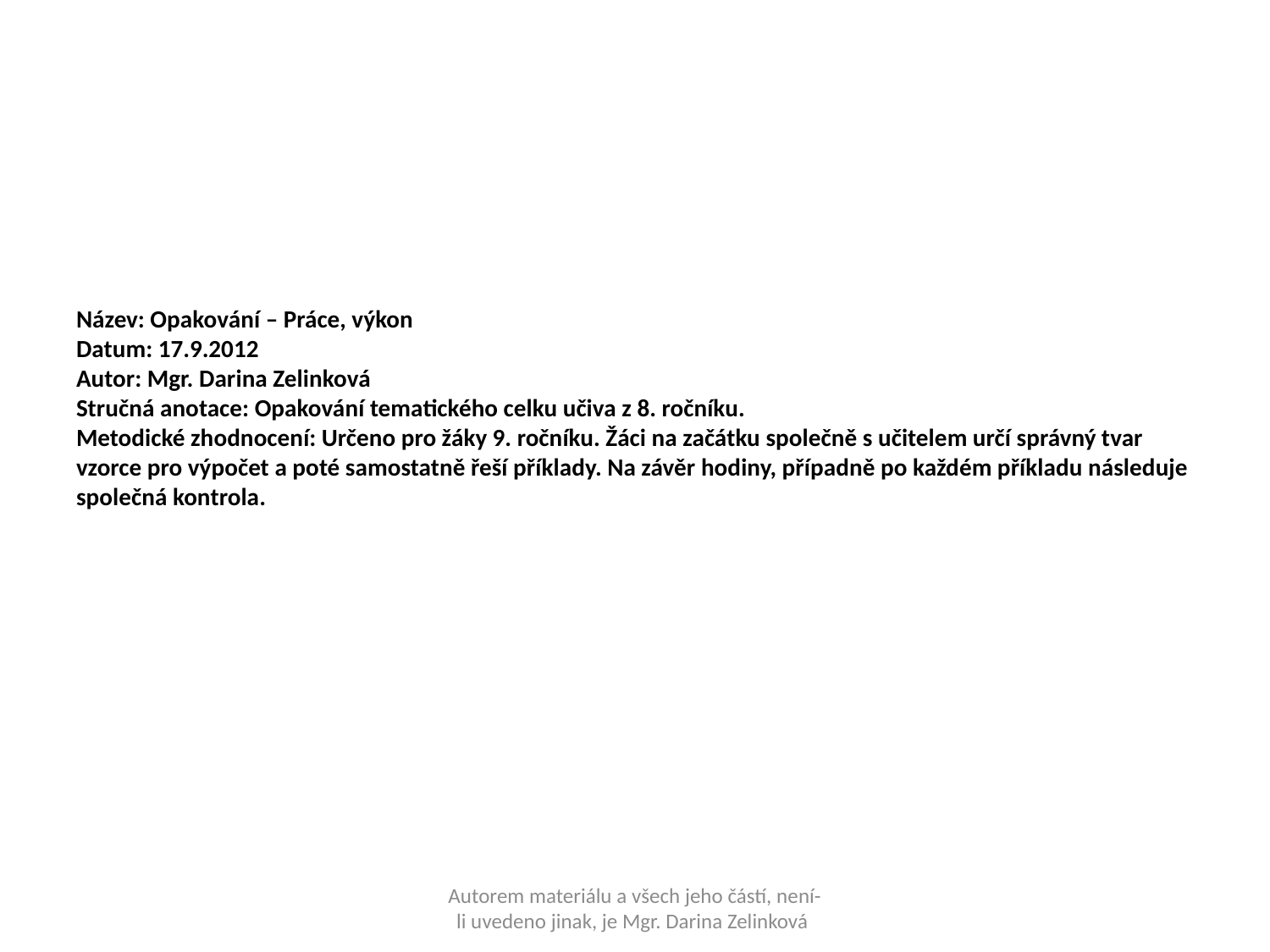

# Název: Opakování – Práce, výkon Datum: 17.9.2012 Autor: Mgr. Darina Zelinková Stručná anotace: Opakování tematického celku učiva z 8. ročníku. Metodické zhodnocení: Určeno pro žáky 9. ročníku. Žáci na začátku společně s učitelem určí správný tvar vzorce pro výpočet a poté samostatně řeší příklady. Na závěr hodiny, případně po každém příkladu následuje společná kontrola.
Autorem materiálu a všech jeho částí, není-li uvedeno jinak, je Mgr. Darina Zelinková